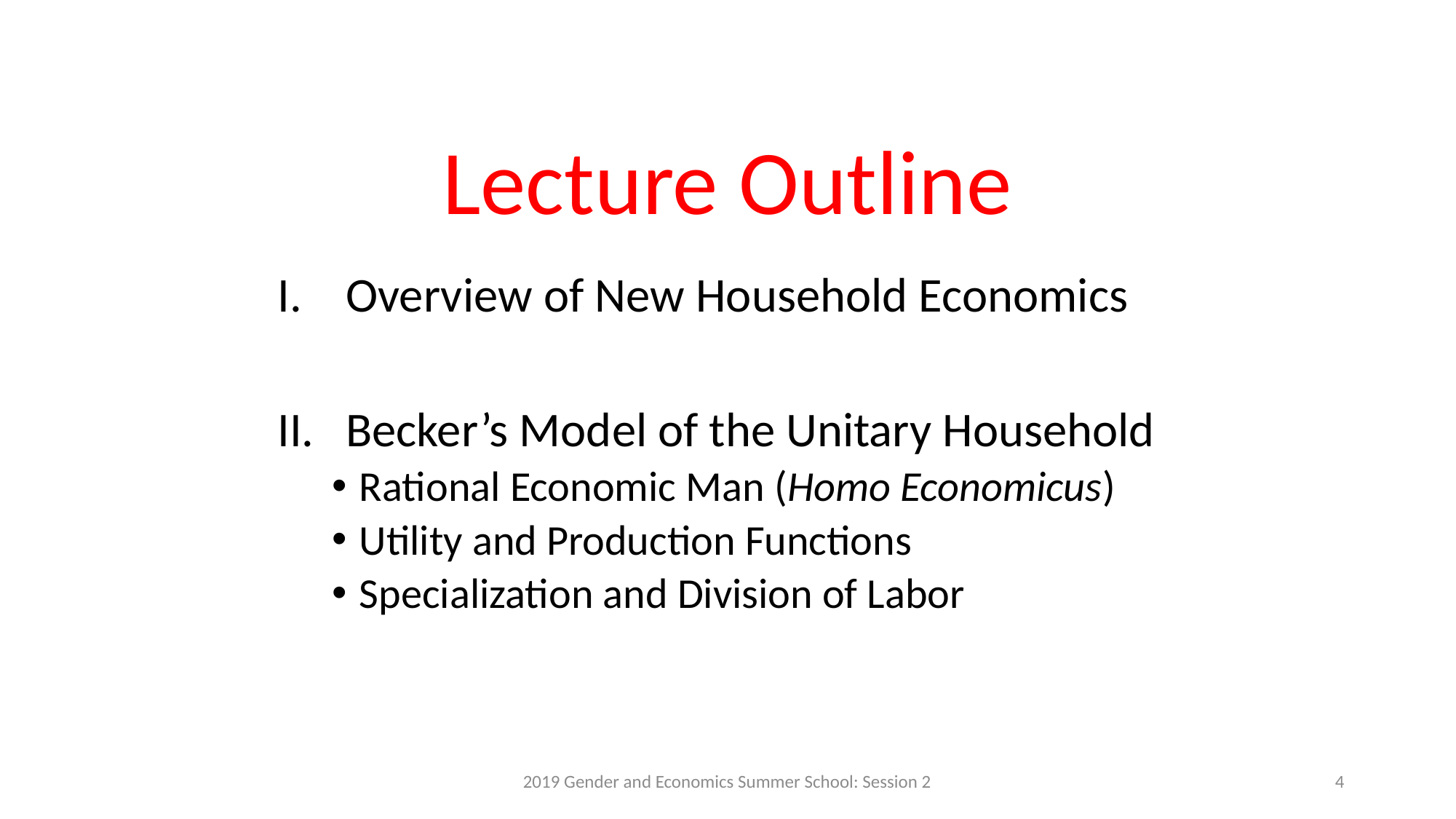

# Lecture Outline
Overview of New Household Economics

Becker’s Model of the Unitary Household
Rational Economic Man (Homo Economicus)
Utility and Production Functions
Specialization and Division of Labor
2019 Gender and Economics Summer School: Session 2
4